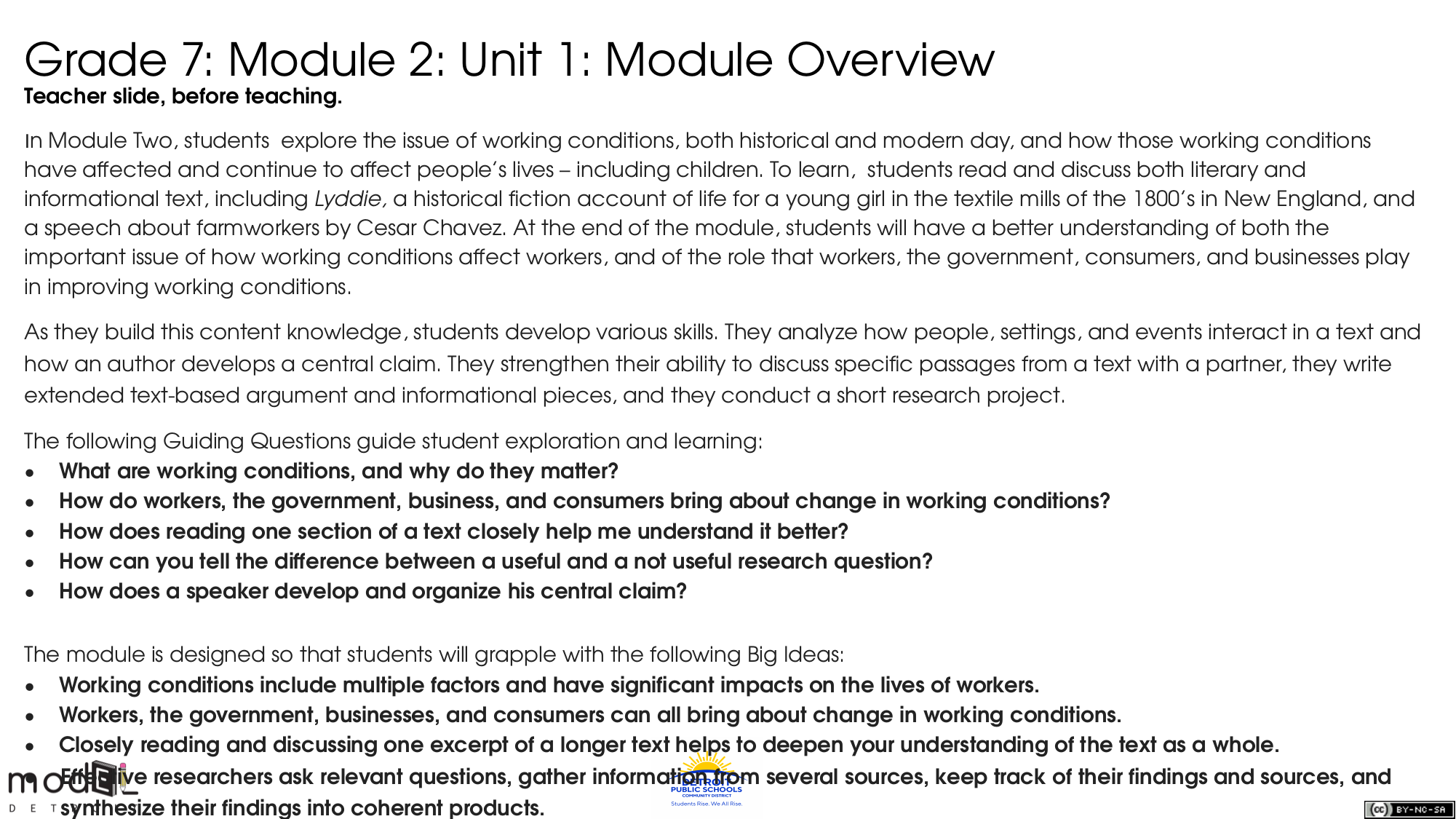

# Grade 7: Module 2: Unit 1: Module Overview
Teacher slide, before teaching.
In Module Two, students  explore the issue of working conditions, both historical and modern day, and how those working conditions have affected and continue to affect people’s lives – including children. To learn,  students read and discuss both literary and informational text, including Lyddie, a historical fiction account of life for a young girl in the textile mills of the 1800’s in New England, and a speech about farmworkers by Cesar Chavez. At the end of the module, students will have a better understanding of both the important issue of how working conditions affect workers, and of the role that workers, the government, consumers, and businesses play in improving working conditions.

As they build this content knowledge, students develop various skills. They analyze how people, settings, and events interact in a text and how an author develops a central claim. They strengthen their ability to discuss specific passages from a text with a partner, they write extended text-based argument and informational pieces, and they conduct a short research project.

The following Guiding Questions guide student exploration and learning:
•    What are working conditions, and why do they matter?
•    How do workers, the government, business, and consumers bring about change in working conditions?
•    How does reading one section of a text closely help me understand it better?
•    How can you tell the difference between a useful and a not useful research question?
•    How does a speaker develop and organize his central claim?

The module is designed so that students will grapple with the following Big Ideas:
•    Working conditions include multiple factors and have significant impacts on the lives of workers.
•    Workers, the government, businesses, and consumers can all bring about change in working conditions.
•    Closely reading and discussing one excerpt of a longer text helps to deepen your understanding of the text as a whole.
•    Effective researchers ask relevant questions, gather information from several sources, keep track of their findings and sources, and
      synthesize their findings into coherent products.